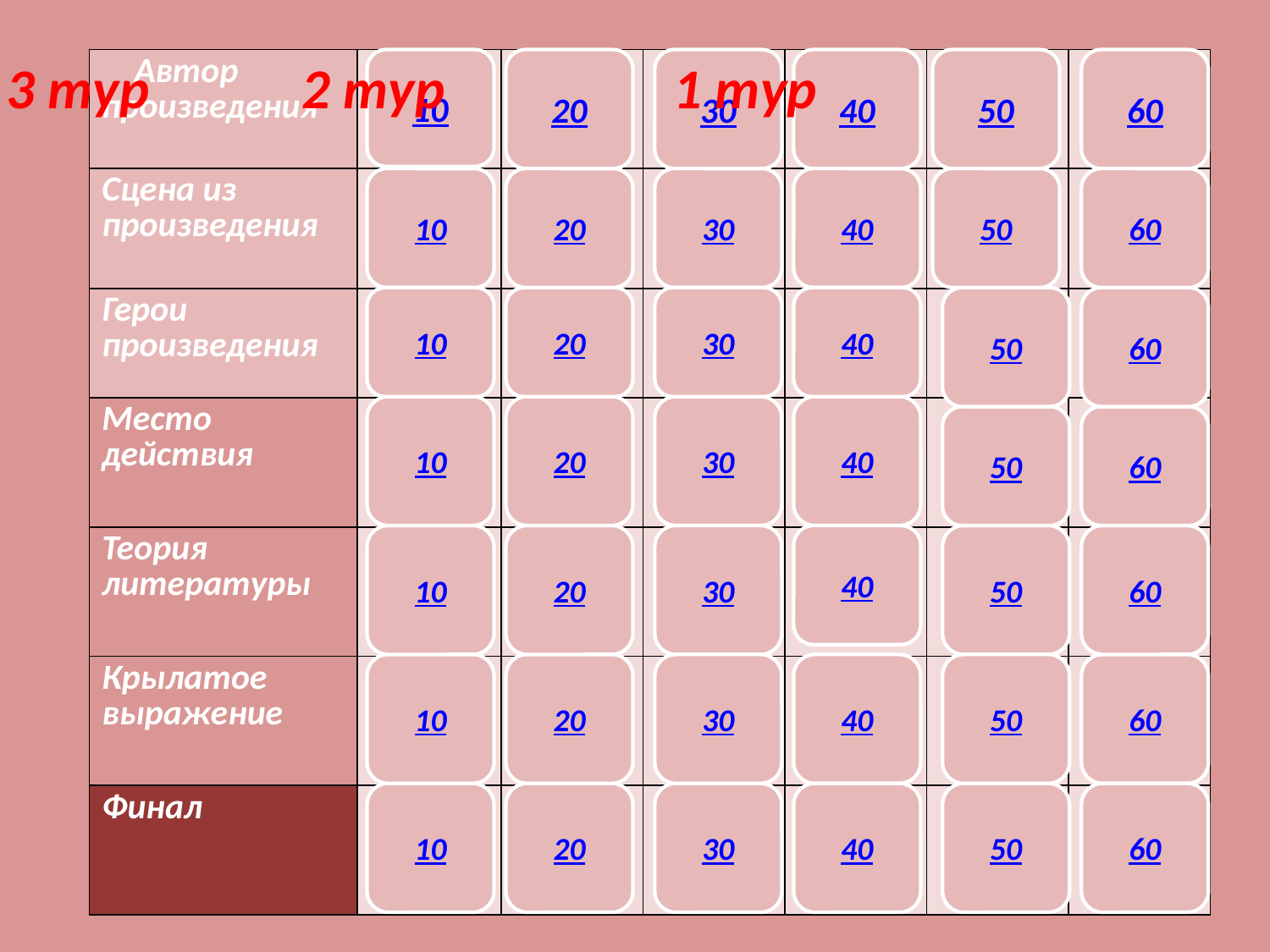

3 тур            2 тур                  1 тур
| Автор произведения |  |  |  |  |  |  |
| --- | --- | --- | --- | --- | --- | --- |
| Сцена из произведения |  |  |  |  |  |  |
| Герои произведения |  |  |  |  |  |  |
| Место действия |  |  |  |  |  |  |
| Теория литературы |  |  |  |  |  |  |
| Крылатое выражение |  |  |  |  |  |  |
| Финал |  |  |  |  |  |  |
10
20
30
40
50
60
10
20
30
40
50
60
10
20
30
40
50
60
10
20
30
40
50
60
10
20
30
40
50
60
10
20
30
40
50
60
10
20
30
40
50
60